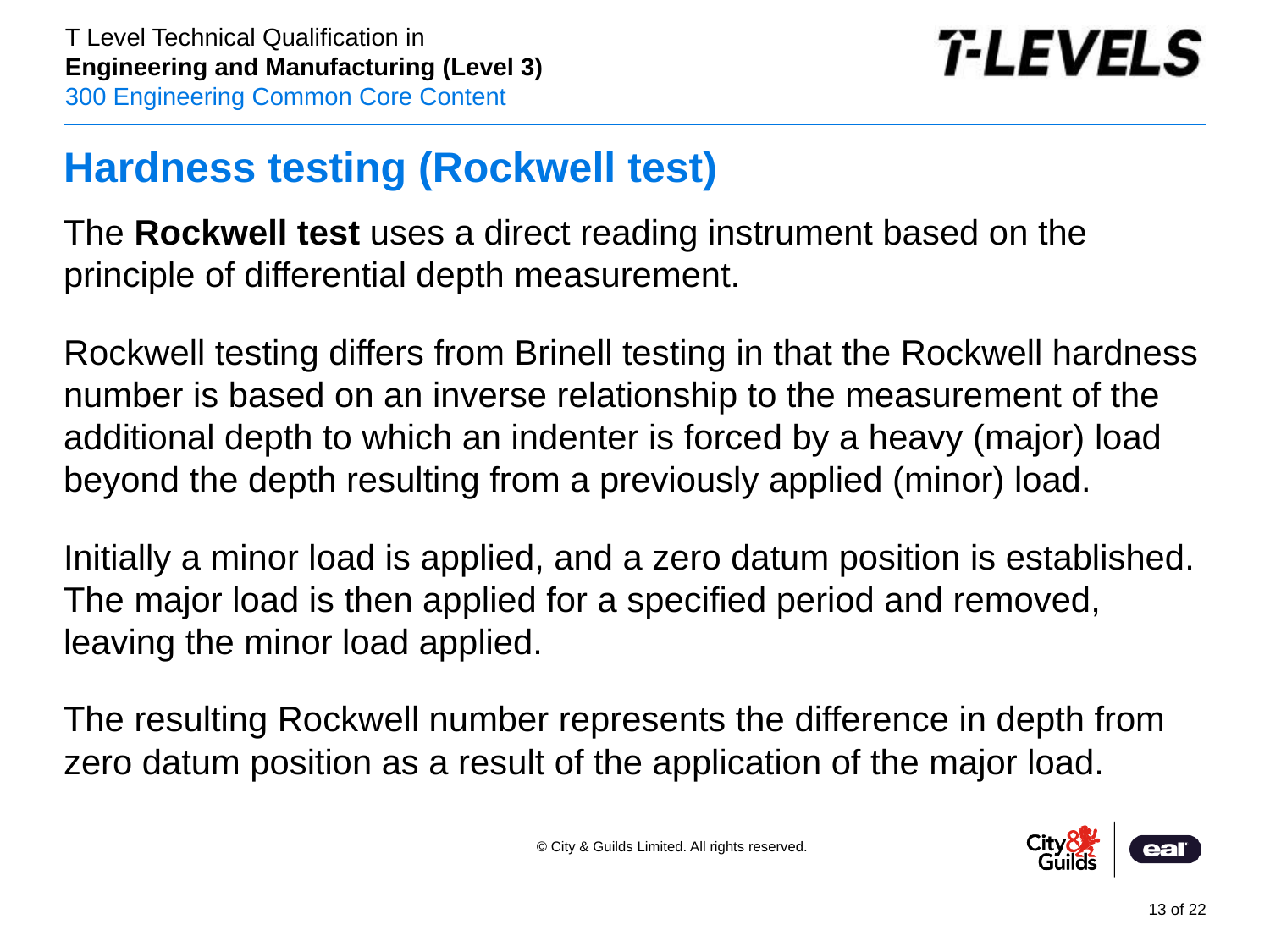

# Hardness testing (Rockwell test)
The Rockwell test uses a direct reading instrument based on the principle of differential depth measurement.
Rockwell testing differs from Brinell testing in that the Rockwell hardness number is based on an inverse relationship to the measurement of the additional depth to which an indenter is forced by a heavy (major) load beyond the depth resulting from a previously applied (minor) load.
Initially a minor load is applied, and a zero datum position is established. The major load is then applied for a specified period and removed, leaving the minor load applied.
The resulting Rockwell number represents the difference in depth from zero datum position as a result of the application of the major load.